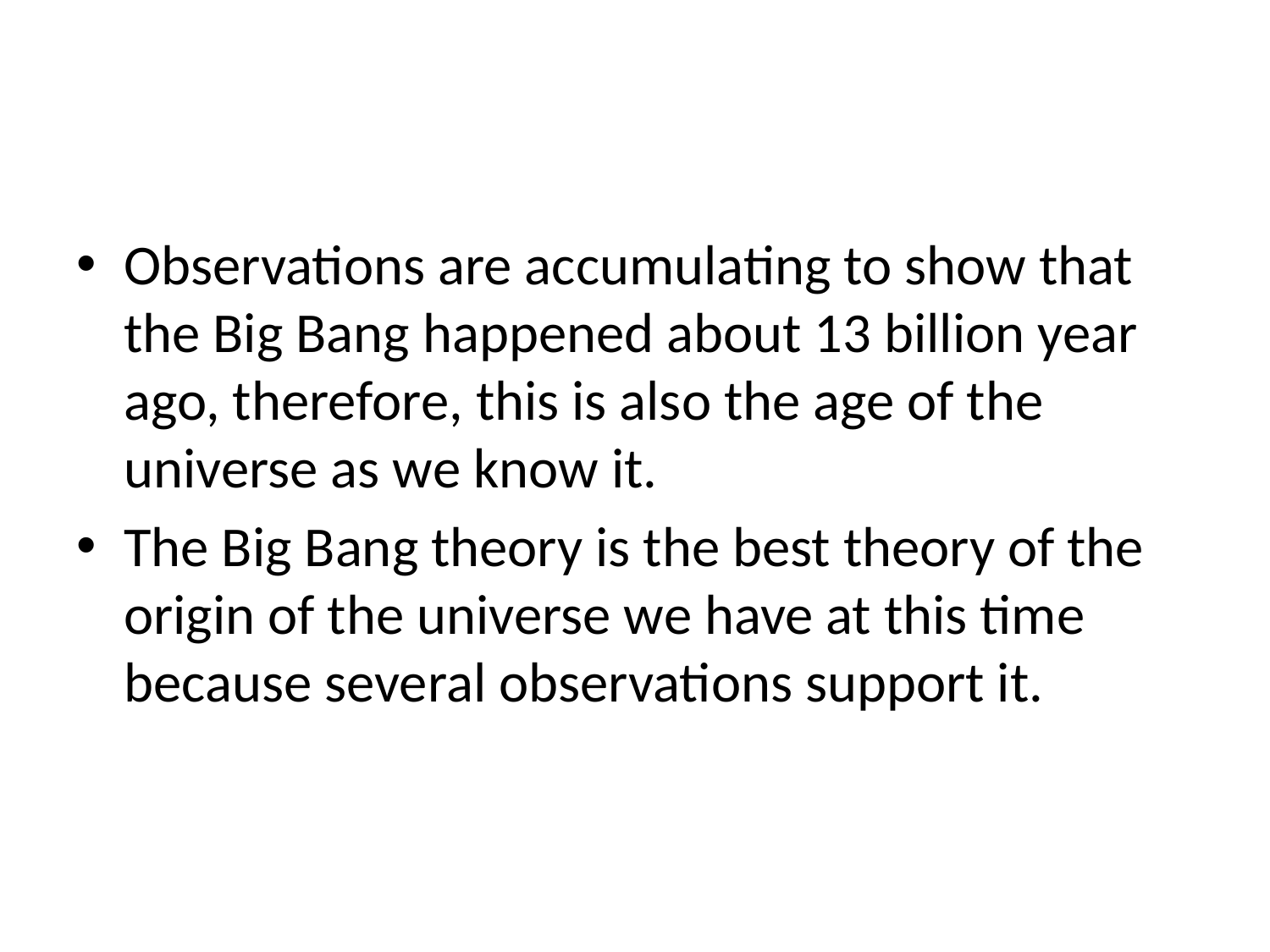

#
Observations are accumulating to show that the Big Bang happened about 13 billion year ago, therefore, this is also the age of the universe as we know it.
The Big Bang theory is the best theory of the origin of the universe we have at this time because several observations support it.